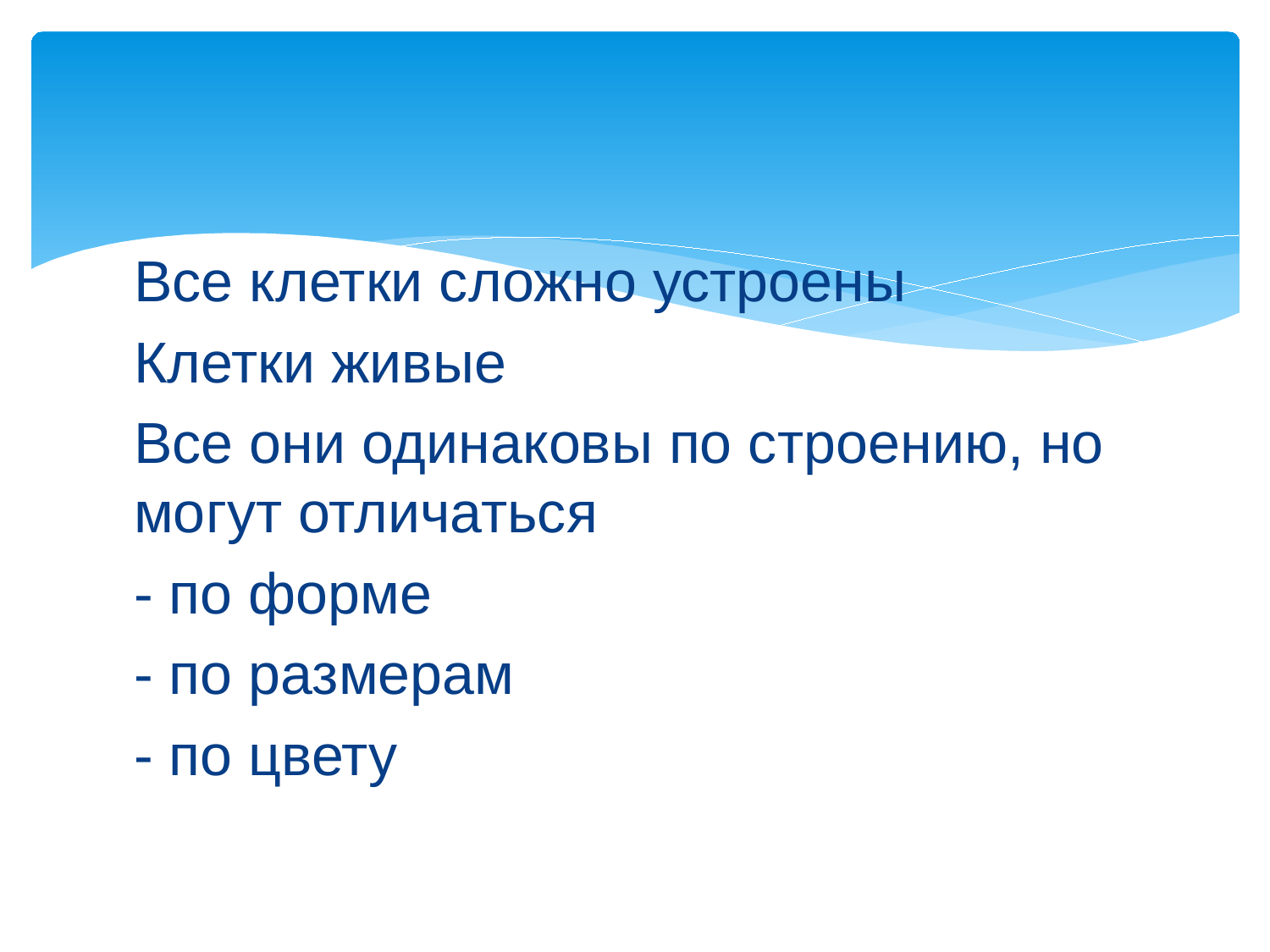

#
Все клетки сложно устроены
Клетки живые
Все они одинаковы по строению, но могут отличаться
- по форме
- по размерам
- по цвету